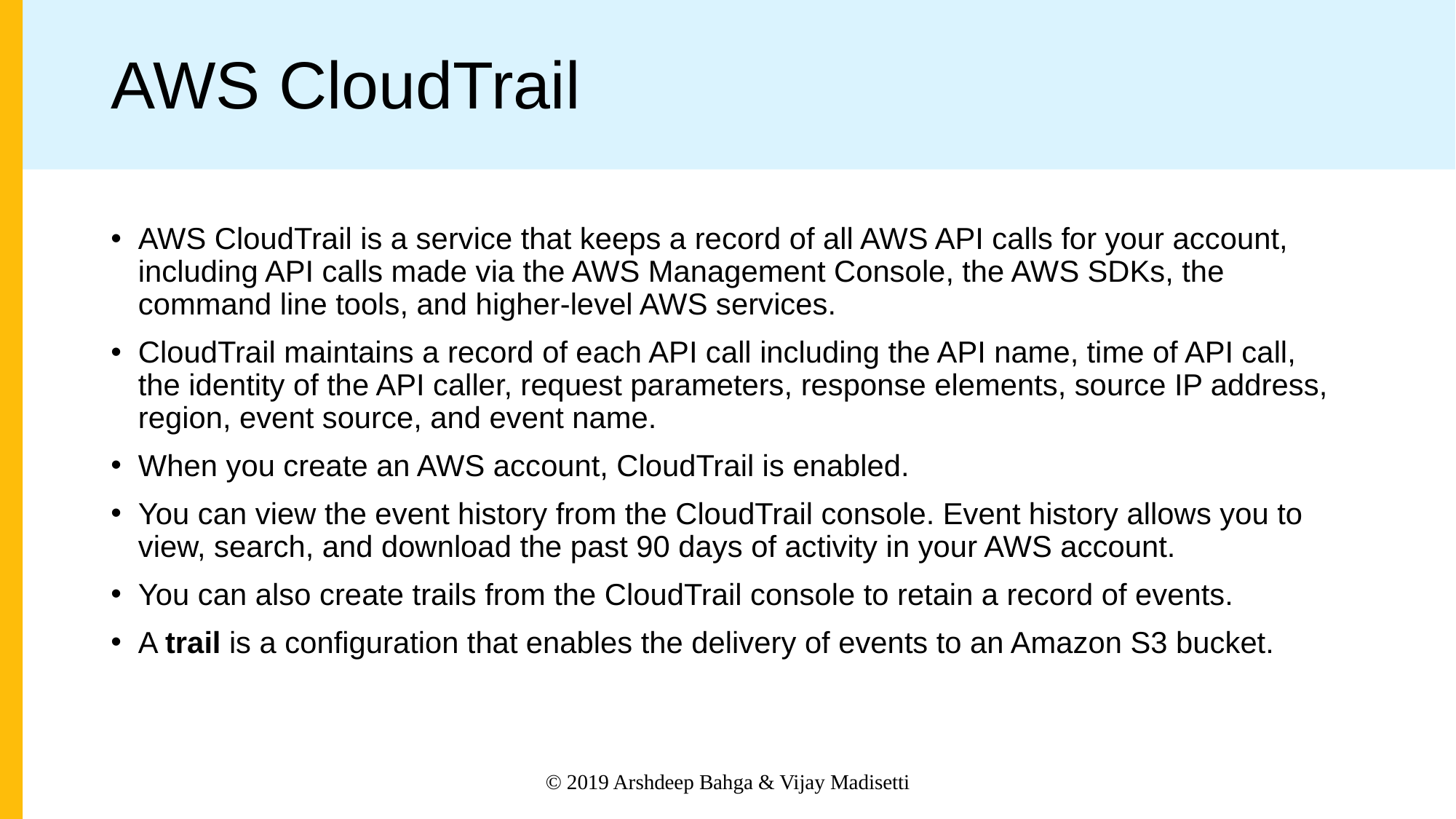

# AWS CloudTrail
AWS CloudTrail is a service that keeps a record of all AWS API calls for your account, including API calls made via the AWS Management Console, the AWS SDKs, the command line tools, and higher-level AWS services.
CloudTrail maintains a record of each API call including the API name, time of API call, the identity of the API caller, request parameters, response elements, source IP address, region, event source, and event name.
When you create an AWS account, CloudTrail is enabled.
You can view the event history from the CloudTrail console. Event history allows you to view, search, and download the past 90 days of activity in your AWS account.
You can also create trails from the CloudTrail console to retain a record of events.
A trail is a configuration that enables the delivery of events to an Amazon S3 bucket.
© 2019 Arshdeep Bahga & Vijay Madisetti